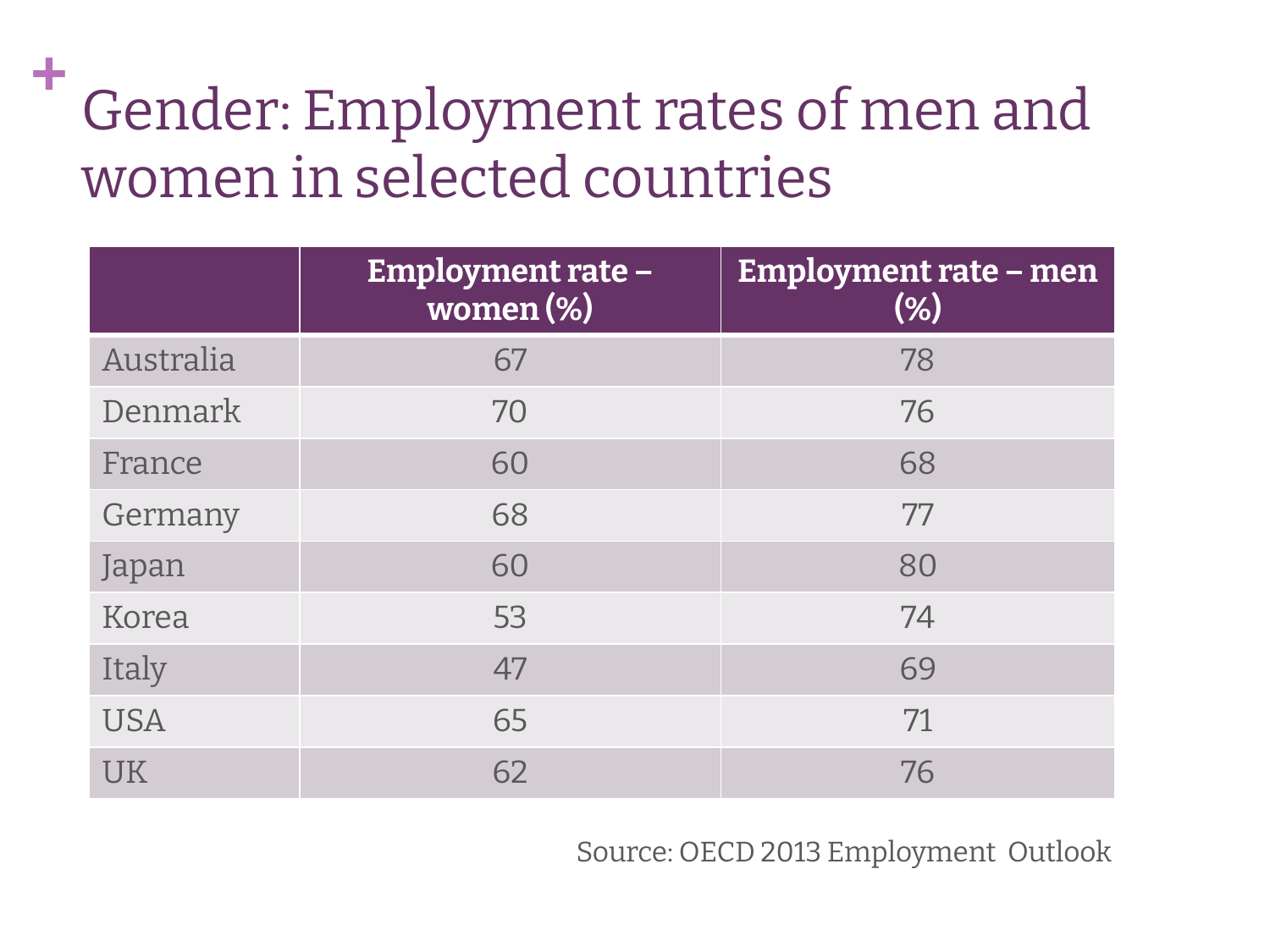

# Gender: Employment rates of men and women in selected countries
|  | Employment rate – women (%) | Employment rate – men (%) |
| --- | --- | --- |
| Australia | 67 | 78 |
| Denmark | 70 | 76 |
| France | 60 | 68 |
| Germany | 68 | 77 |
| Japan | 60 | 80 |
| Korea | 53 | 74 |
| Italy | 47 | 69 |
| USA | 65 | 71 |
| UK | 62 | 76 |
Source: OECD 2013 Employment  Outlook